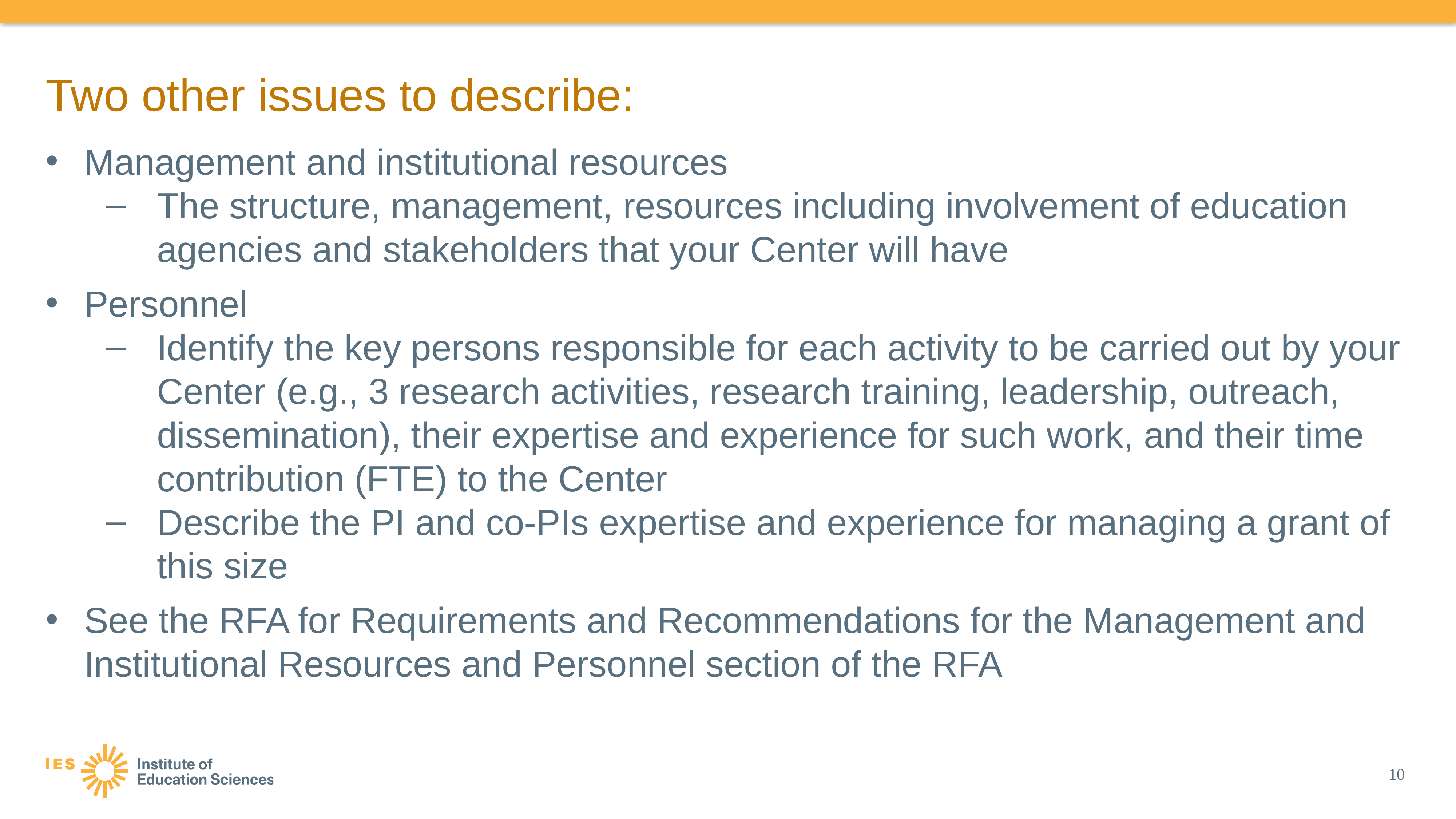

# Two other issues to describe:
Management and institutional resources
The structure, management, resources including involvement of education agencies and stakeholders that your Center will have
Personnel
Identify the key persons responsible for each activity to be carried out by your Center (e.g., 3 research activities, research training, leadership, outreach, dissemination), their expertise and experience for such work, and their time contribution (FTE) to the Center
Describe the PI and co-PIs expertise and experience for managing a grant of this size
See the RFA for Requirements and Recommendations for the Management and Institutional Resources and Personnel section of the RFA

10